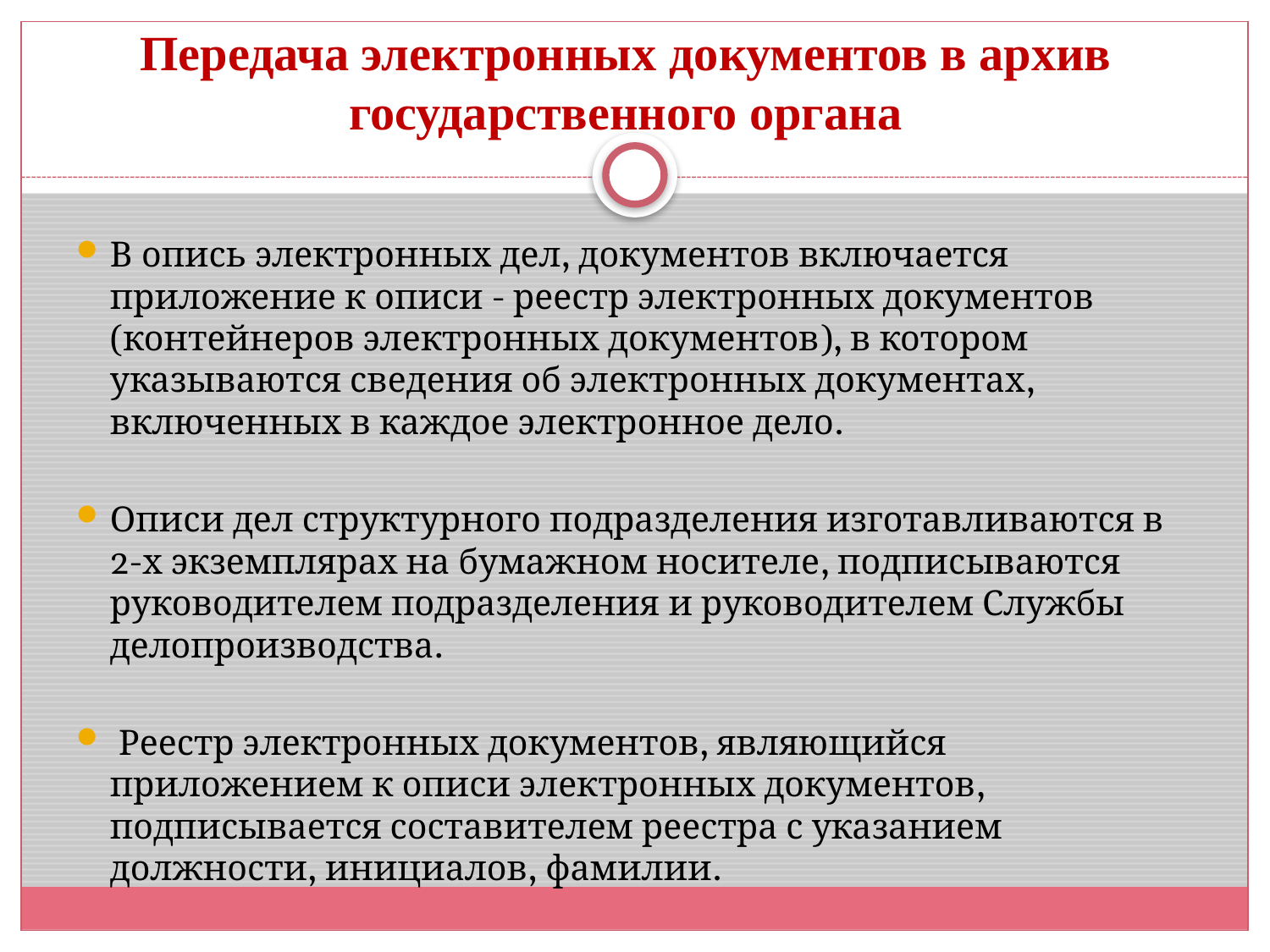

# Передача электронных документов в архив государственного органа
В опись электронных дел, документов включается приложение к описи - реестр электронных документов (контейнеров электронных документов), в котором указываются сведения об электронных документах, включенных в каждое электронное дело.

Описи дел структурного подразделения изготавливаются в 2-х экземплярах на бумажном носителе, подписываются руководителем подразделения и руководителем Службы делопроизводства.

 Реестр электронных документов, являющийся приложением к описи электронных документов, подписывается составителем реестра с указанием должности, инициалов, фамилии.